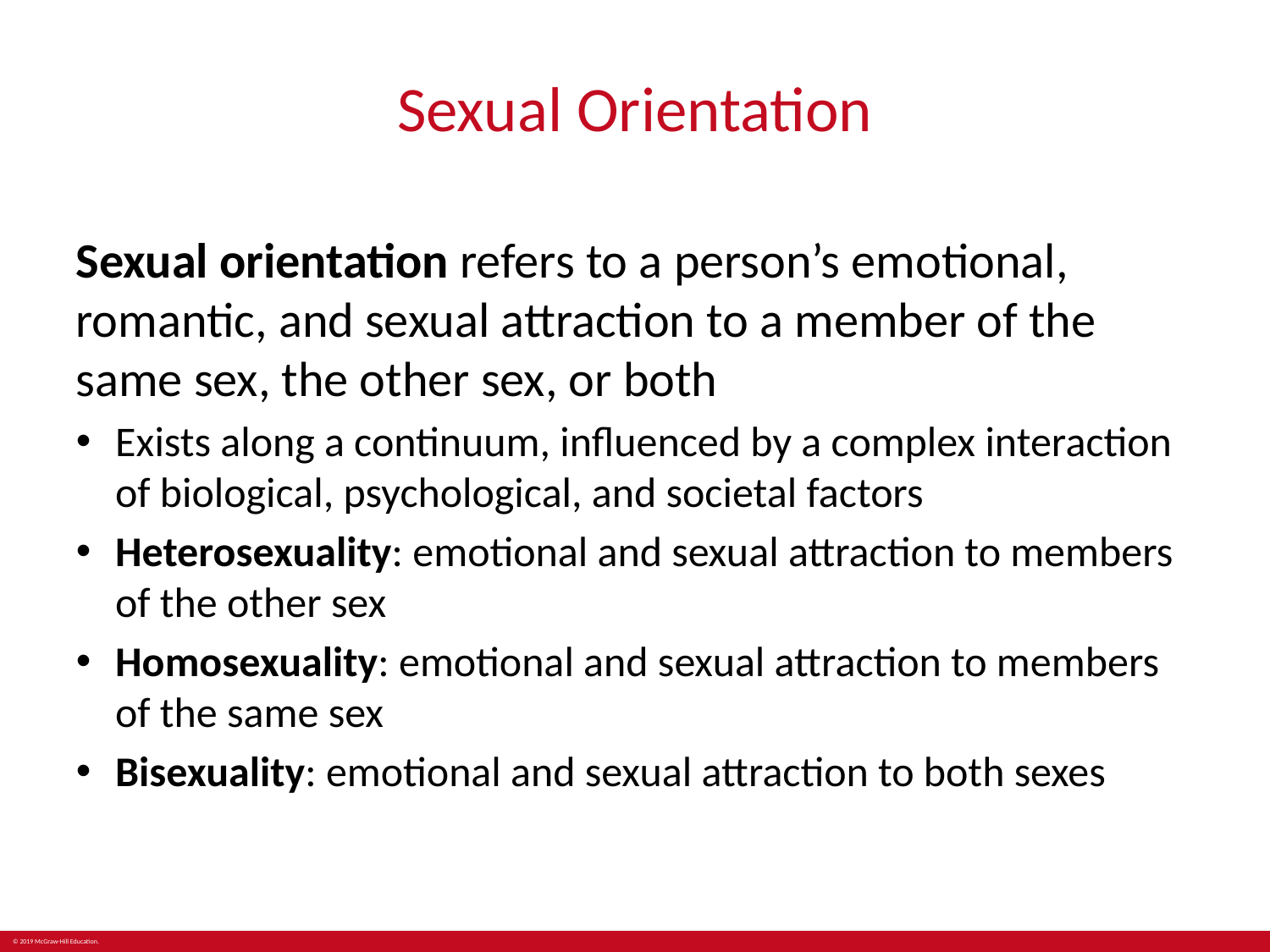

# Sexual Orientation
Sexual orientation refers to a person’s emotional, romantic, and sexual attraction to a member of the same sex, the other sex, or both
Exists along a continuum, influenced by a complex interaction of biological, psychological, and societal factors
Heterosexuality: emotional and sexual attraction to members of the other sex
Homosexuality: emotional and sexual attraction to members of the same sex
Bisexuality: emotional and sexual attraction to both sexes